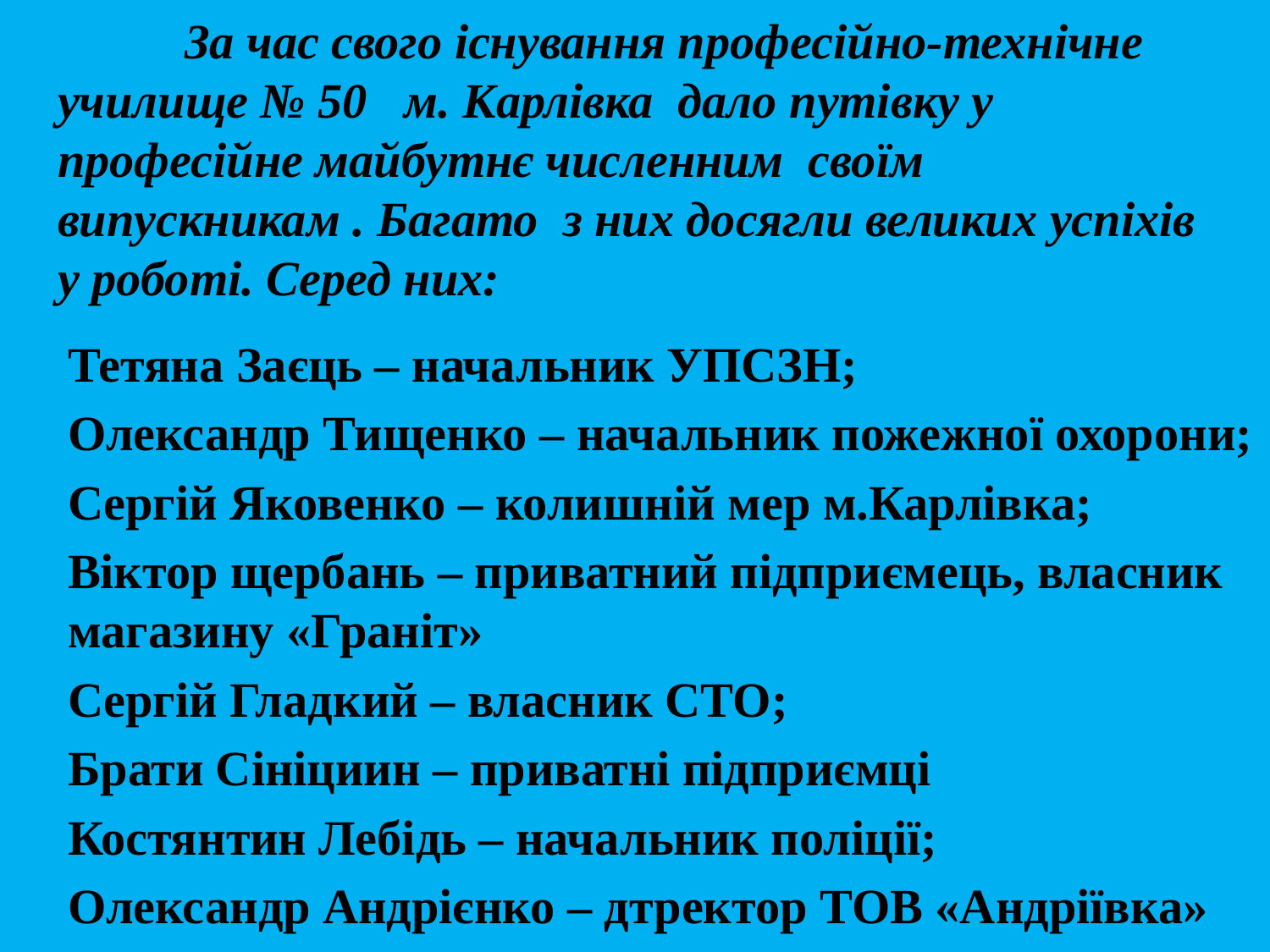

# За час свого існування професійно-технічне училище № 50   м. Карлівка  дало путівку у професійне майбутнє численним  своїм  випускникам . Багато  з них досягли великих успіхів у роботі. Серед них:
Тетяна Заєць – начальник УПСЗН;
Олександр Тищенко – начальник пожежної охорони;
Сергій Яковенко – колишній мер м.Карлівка;
Віктор щербань – приватний підприємець, власник магазину «Граніт»
Сергій Гладкий – власник СТО;
Брати Сініциин – приватні підприємці
Костянтин Лебідь – начальник поліції;
Олександр Андрієнко – дтректор ТОВ «Андріївка»